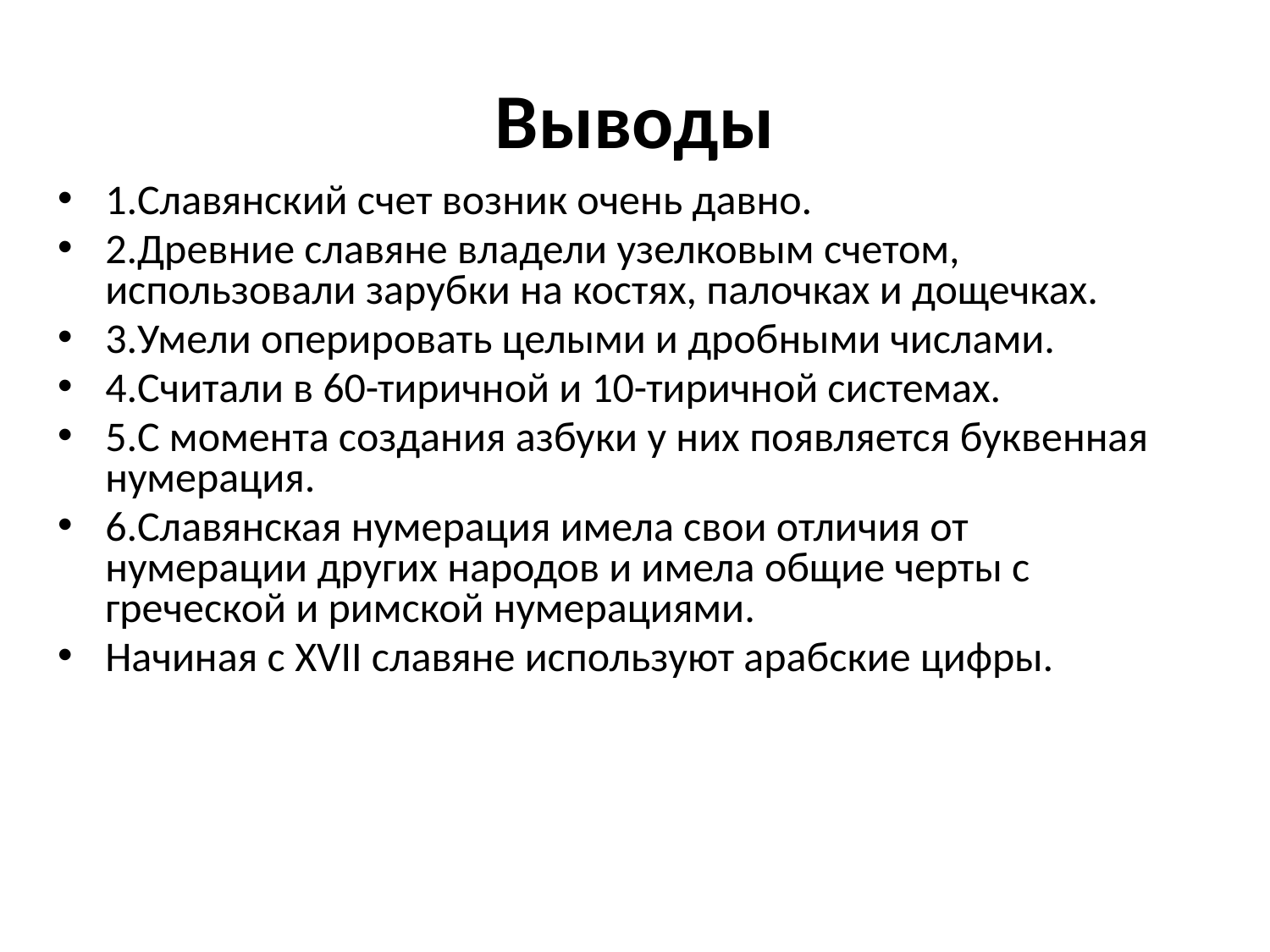

# Выводы
1.Славянский счет возник очень давно.
2.Древние славяне владели узелковым счетом, использовали зарубки на костях, палочках и дощечках.
3.Умели оперировать целыми и дробными числами.
4.Считали в 60-тиричной и 10-тиричной системах.
5.С момента создания азбуки у них появляется буквенная нумерация.
6.Славянская нумерация имела свои отличия от нумерации других народов и имела общие черты с греческой и римской нумерациями.
Начиная с XVII славяне используют арабские цифры.